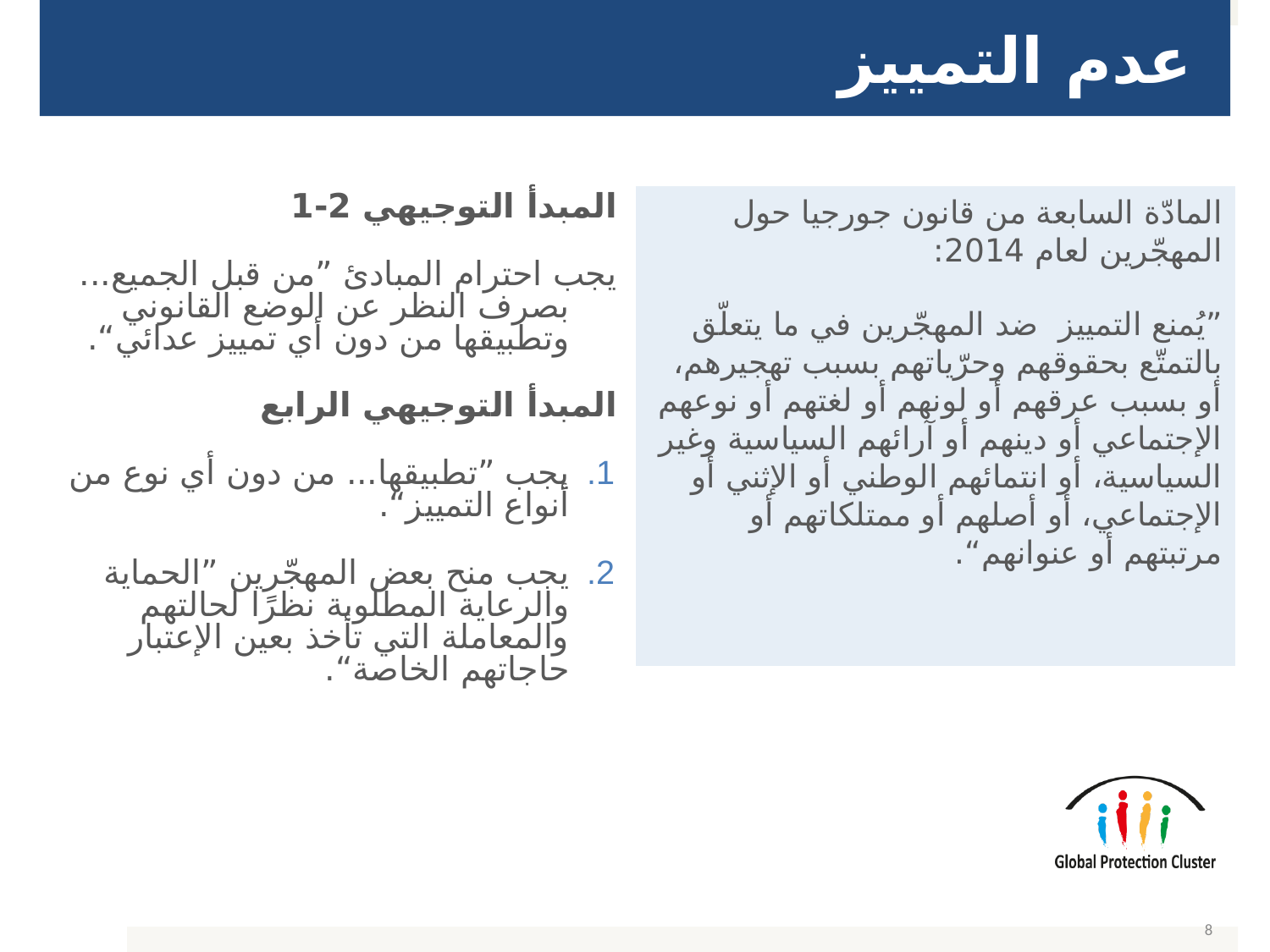

# عدم التمييز
المبدأ التوجيهي 2-1
يجب احترام المبادئ ”من قبل الجميع... بصرف النظر عن الوضع القانوني وتطبيقها من دون أي تمييز عدائي“.
المبدأ التوجيهي الرابع
يجب ”تطبيقها... من دون أي نوع من أنواع التمييز“.
يجب منح بعض المهجّرين ”الحماية والرعاية المطلوبة نظرًا لحالتهم والمعاملة التي تأخذ بعين الإعتبار حاجاتهم الخاصة“.
المادّة السابعة من قانون جورجيا حول المهجّرين لعام 2014:
”يُمنع التمييز  ضد المهجّرين في ما يتعلّق بالتمتّع بحقوقهم وحرّياتهم بسبب تهجيرهم، أو بسبب عرقهم أو لونهم أو لغتهم أو نوعهم الإجتماعي أو دينهم أو آرائهم السياسية وغير السياسية، أو انتمائهم الوطني أو الإثني أو الإجتماعي، أو أصلهم أو ممتلكاتهم أو مرتبتهم أو عنوانهم“.